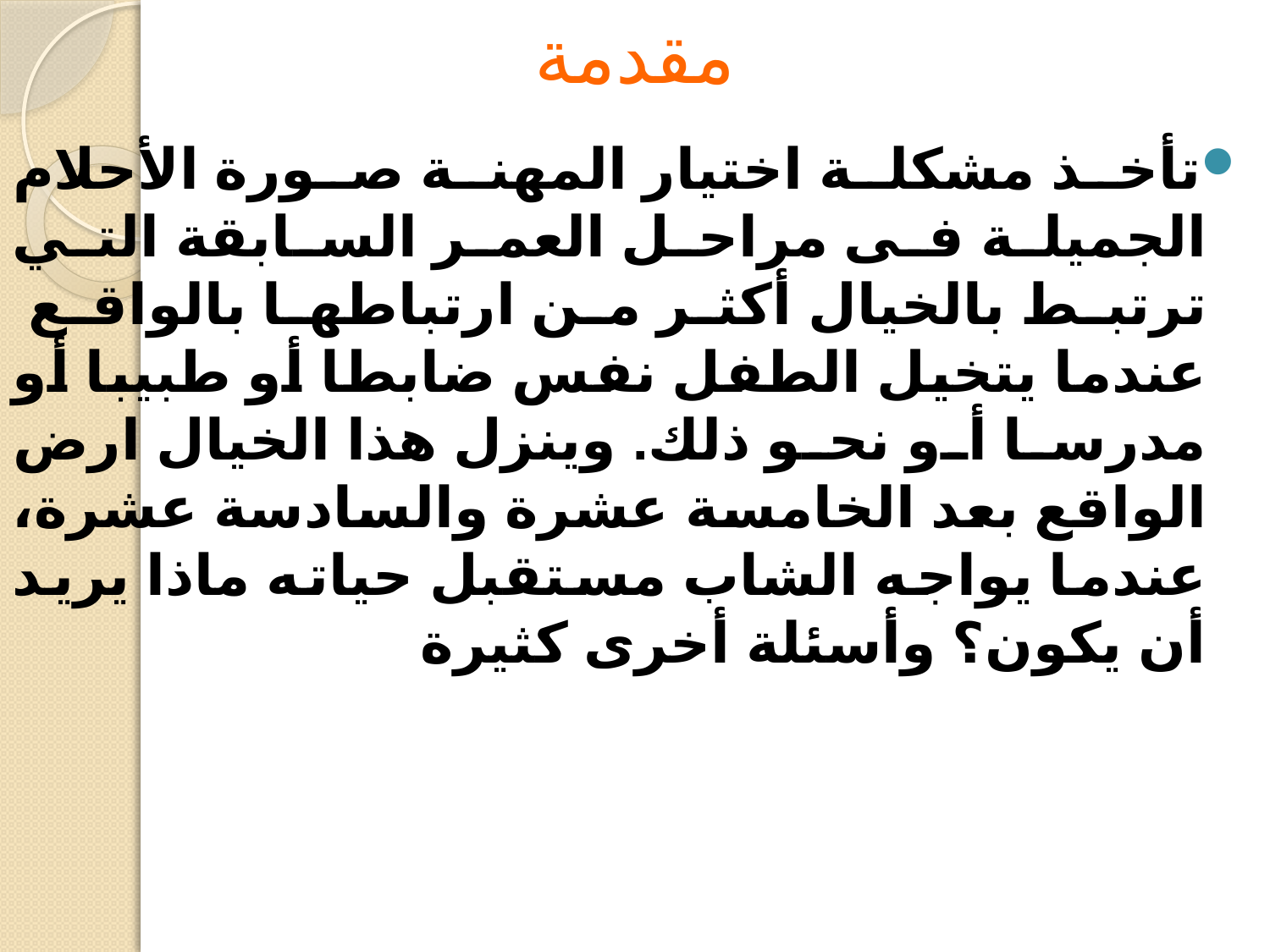

# مقدمة
تأخذ مشكلة اختيار المهنة صورة الأحلام الجميلة فى مراحل العمر السابقة التي ترتبط بالخيال أكثر من ارتباطها بالواقع  عندما يتخيل الطفل نفس ضابطا أو طبيبا أو مدرسا أو نحو ذلك. وينزل هذا الخيال ارض الواقع بعد الخامسة عشرة والسادسة عشرة، عندما يواجه الشاب مستقبل حياته ماذا يريد أن يكون؟ وأسئلة أخرى كثيرة